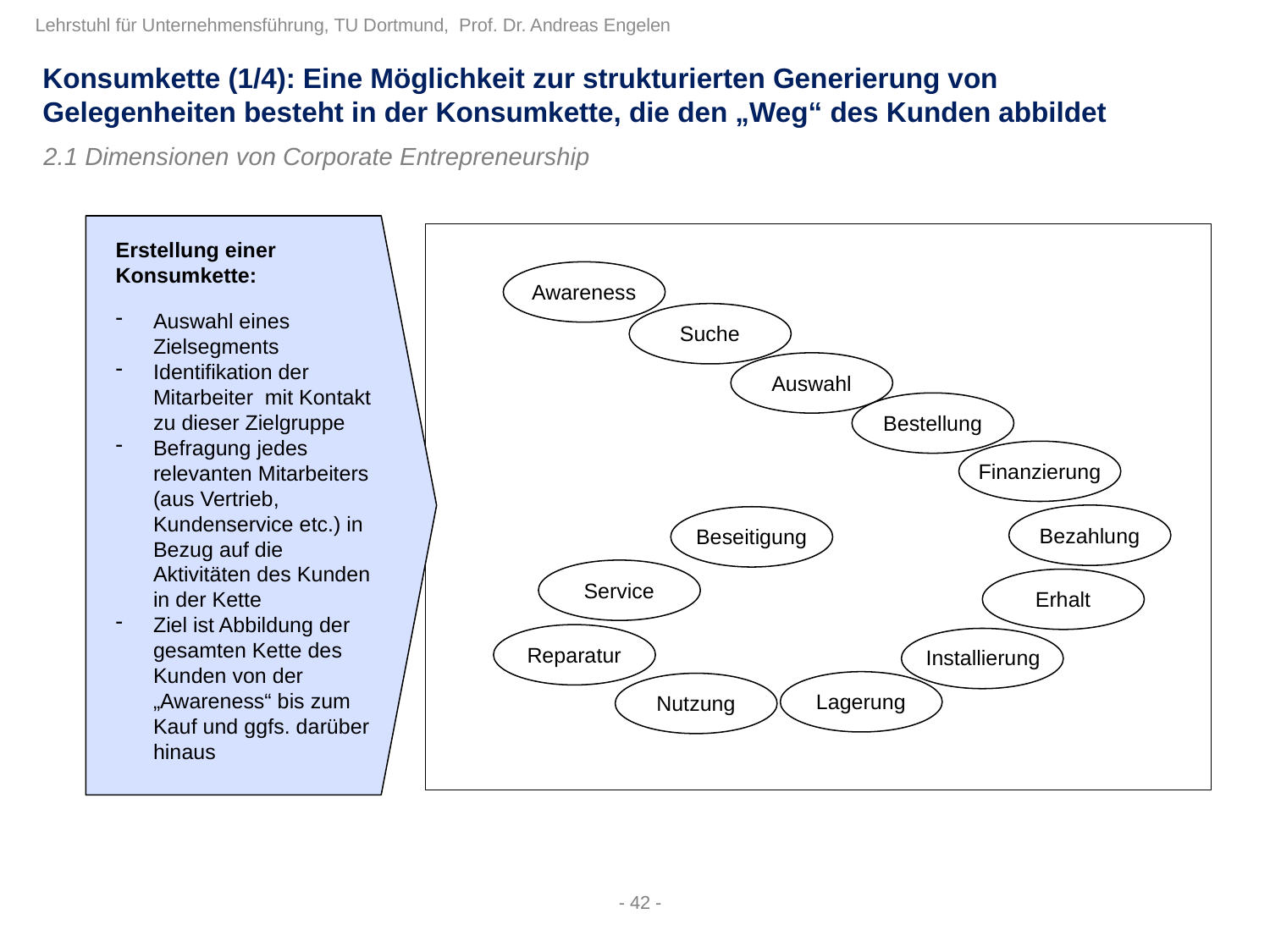

Konsumkette (1/4): Eine Möglichkeit zur strukturierten Generierung von Gelegenheiten besteht in der Konsumkette, die den „Weg“ des Kunden abbildet
2.1 Dimensionen von Corporate Entrepreneurship

Erstellung einer Konsumkette:

Awareness
Auswahl eines Zielsegments
Identifikation der Mitarbeiter  mit Kontakt zu dieser Zielgruppe
Befragung jedes relevanten Mitarbeiters (aus Vertrieb, Kundenservice etc.) in Bezug auf die Aktivitäten des Kunden in der Kette
Ziel ist Abbildung der gesamten Kette des Kunden von der „Awareness“ bis zum Kauf und ggfs. darüber hinaus

Suche

Auswahl

Bestellung

Finanzierung

Bezahlung

Beseitigung

Erhalt
Service

Installierung
Reparatur

Lagerung

Nutzung
- 42 -